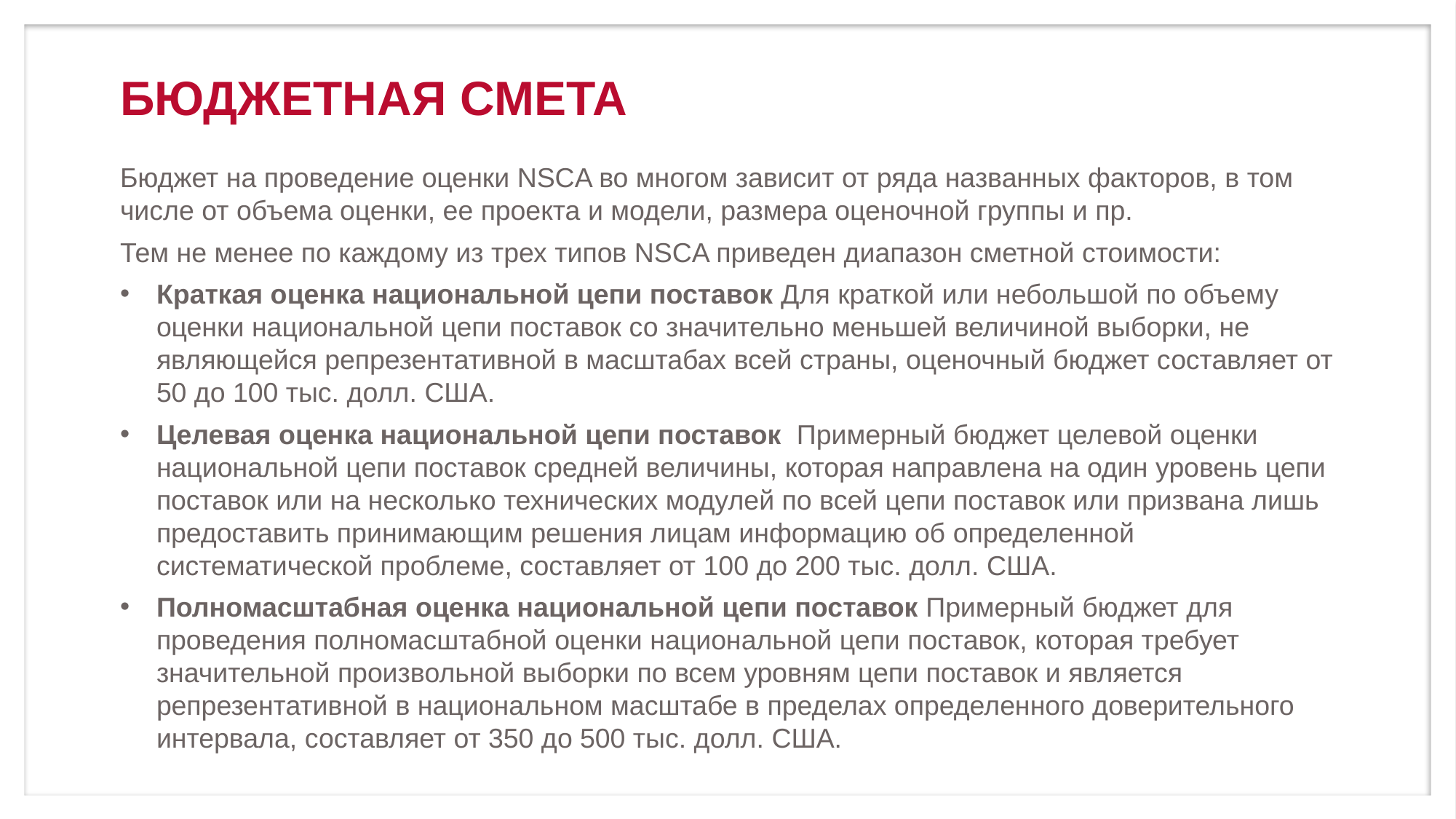

# Бюджетная смета
Бюджет на проведение оценки NSCA во многом зависит от ряда названных факторов, в том числе от объема оценки, ее проекта и модели, размера оценочной группы и пр.
Тем не менее по каждому из трех типов NSCA приведен диапазон сметной стоимости:
Краткая оценка национальной цепи поставок Для краткой или небольшой по объему оценки национальной цепи поставок со значительно меньшей величиной выборки, не являющейся репрезентативной в масштабах всей страны, оценочный бюджет составляет от 50 до 100 тыс. долл. США.
Целевая оценка национальной цепи поставок  Примерный бюджет целевой оценки национальной цепи поставок средней величины, которая направлена на один уровень цепи поставок или на несколько технических модулей по всей цепи поставок или призвана лишь предоставить принимающим решения лицам информацию об определенной систематической проблеме, составляет от 100 до 200 тыс. долл. США.
Полномасштабная оценка национальной цепи поставок Примерный бюджет для проведения полномасштабной оценки национальной цепи поставок, которая требует значительной произвольной выборки по всем уровням цепи поставок и является репрезентативной в национальном масштабе в пределах определенного доверительного интервала, составляет от 350 до 500 тыс. долл. США.